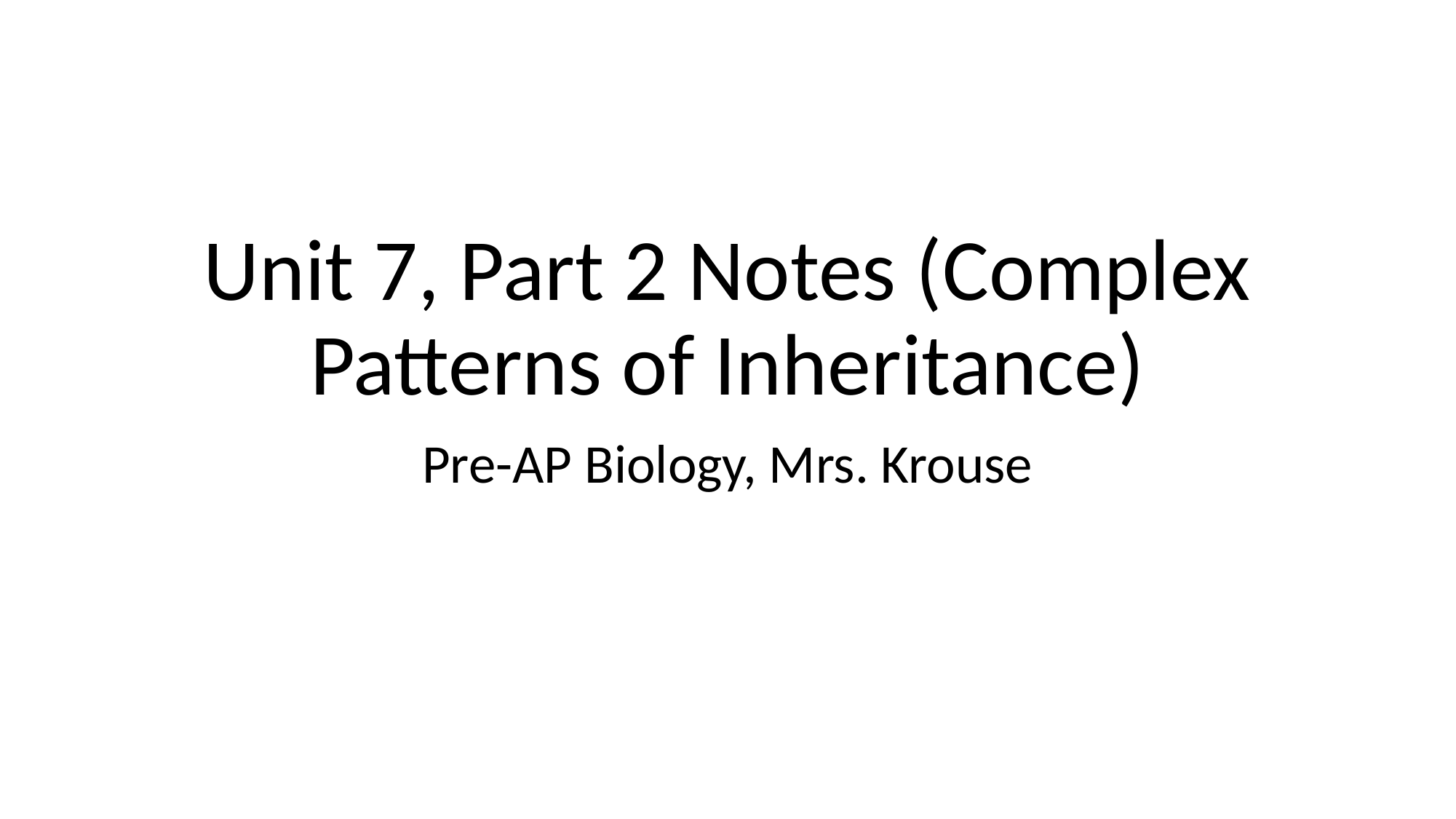

# Unit 7, Part 2 Notes (Complex Patterns of Inheritance)
Pre-AP Biology, Mrs. Krouse